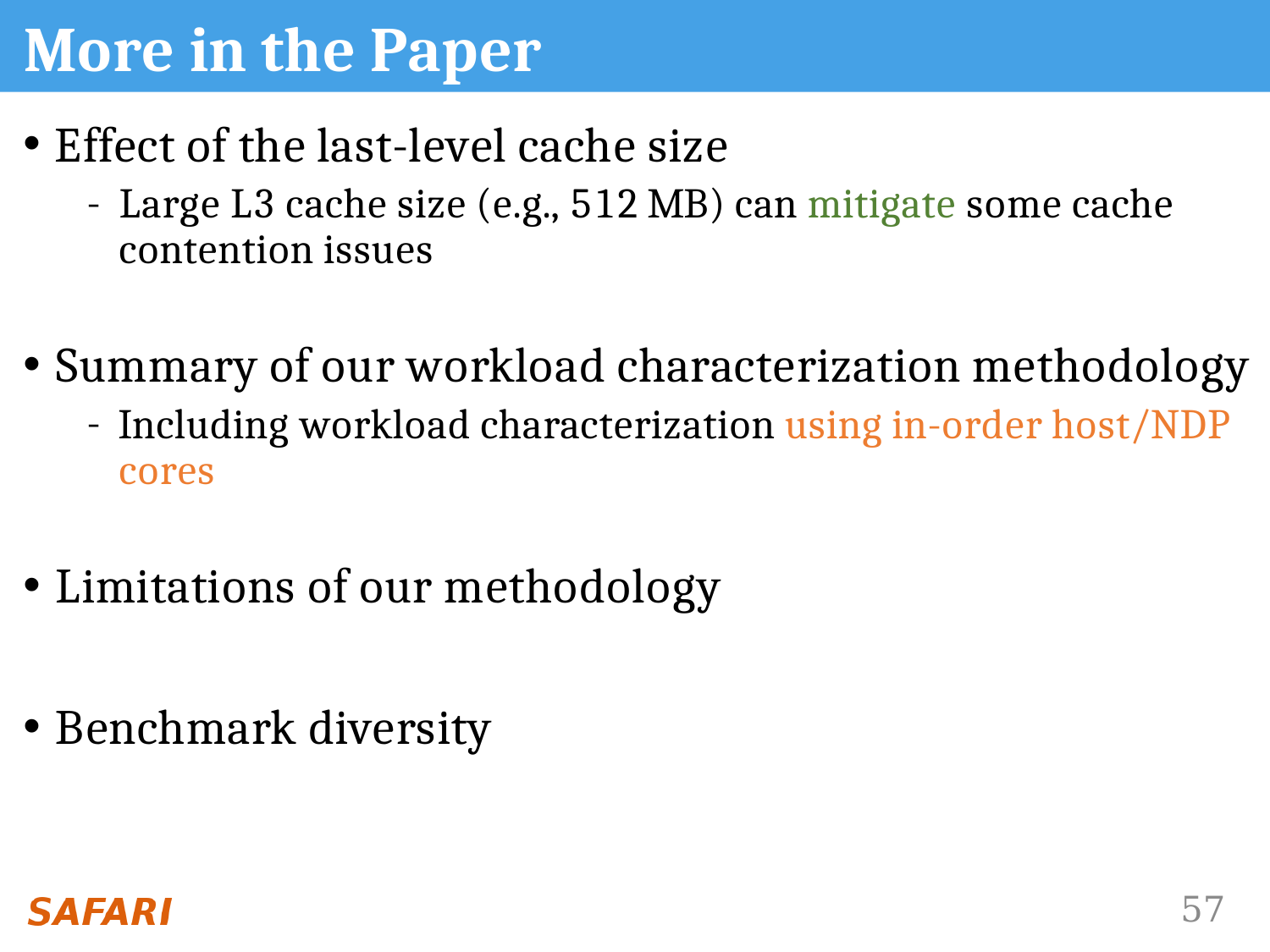

# More in the Paper
Effect of the last-level cache size
Large L3 cache size (e.g., 512 MB) can mitigate some cache contention issues
Summary of our workload characterization methodology
Including workload characterization using in-order host/NDP cores
Limitations of our methodology

Benchmark diversity
57